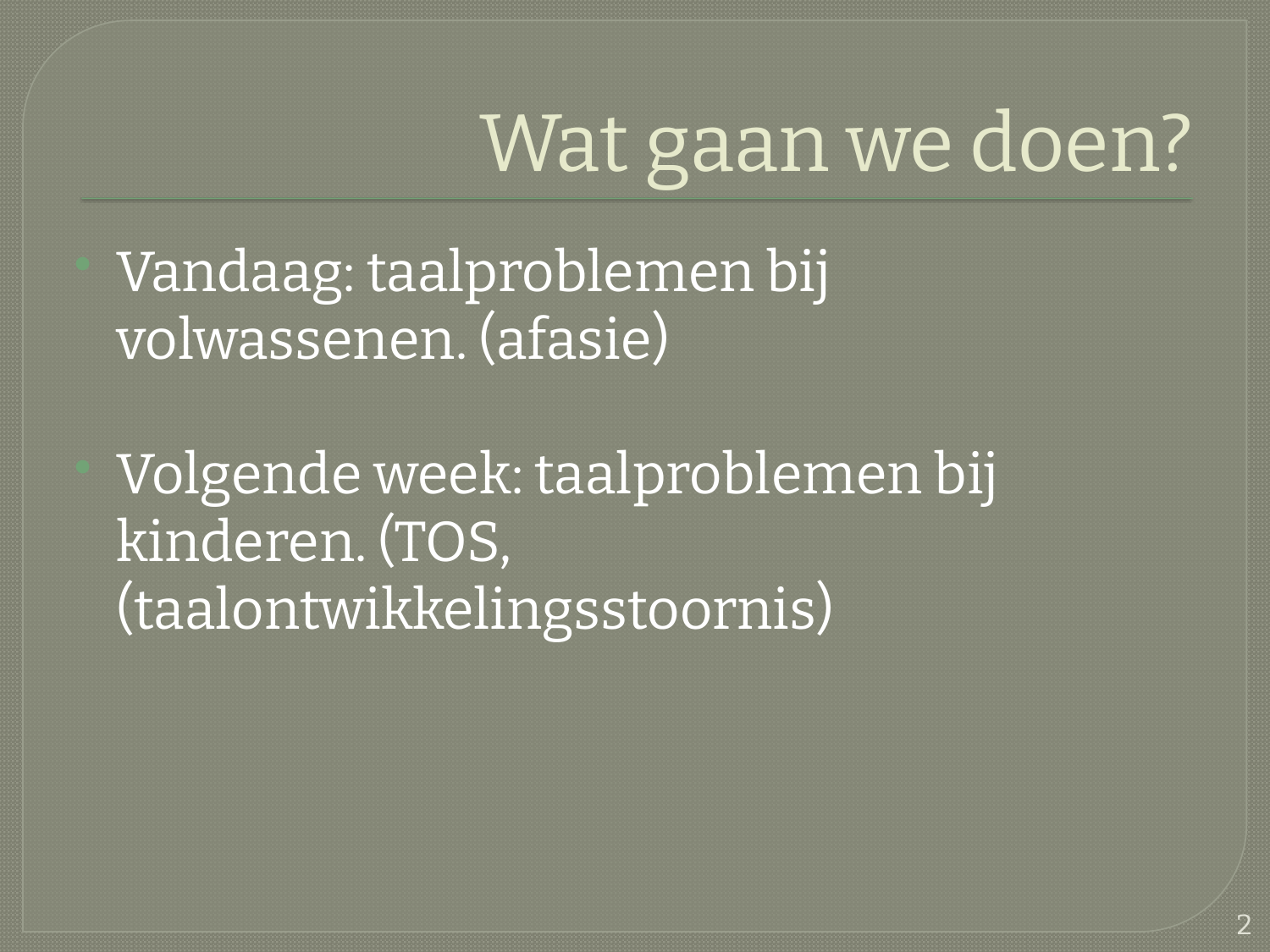

# Wat gaan we doen?
Vandaag: taalproblemen bij volwassenen. (afasie)

Volgende week: taalproblemen bij kinderen. (TOS, (taalontwikkelingsstoornis)
2